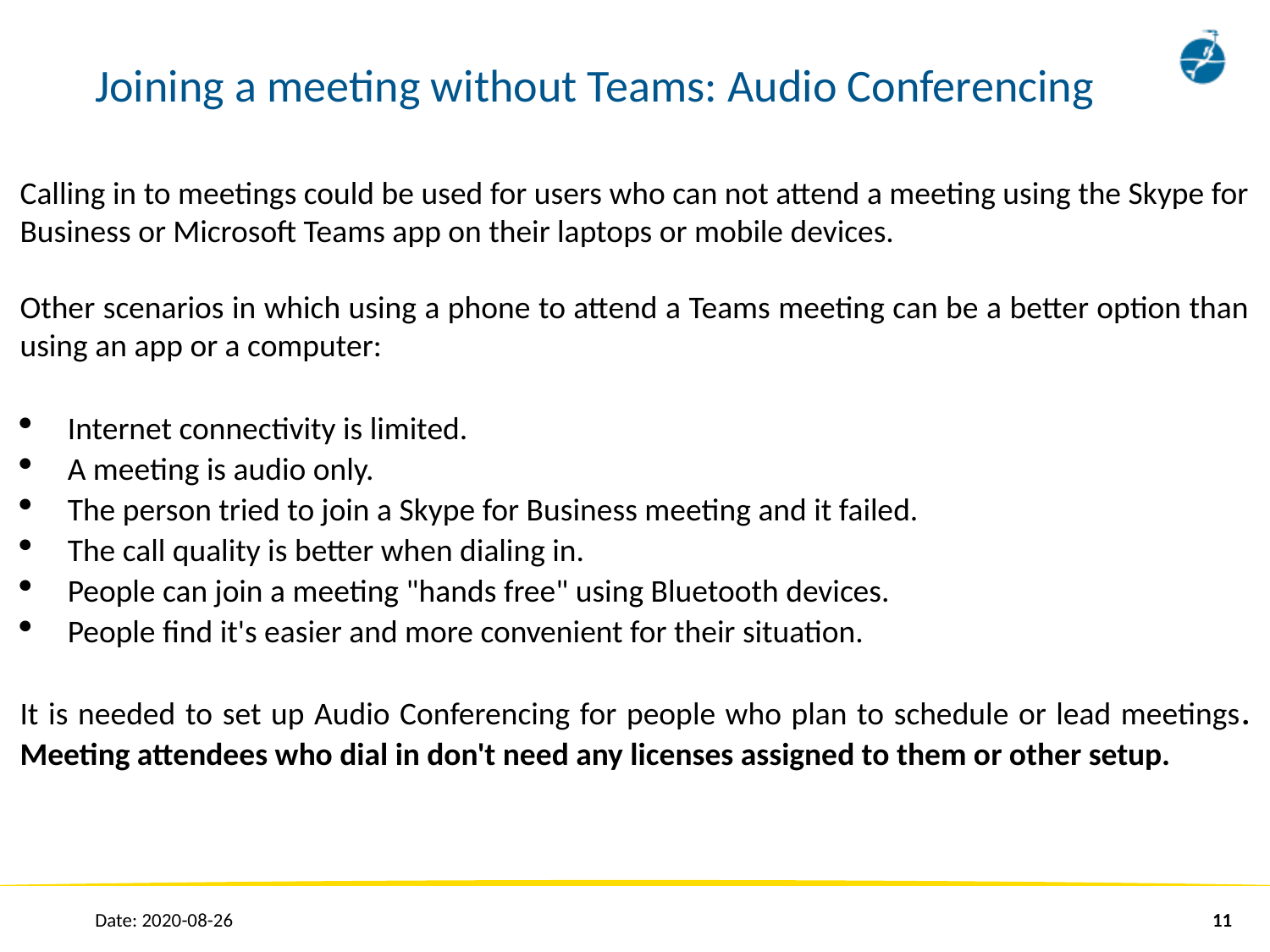

# Joining a meeting without Teams: Audio Conferencing
Calling in to meetings could be used for users who can not attend a meeting using the Skype for Business or Microsoft Teams app on their laptops or mobile devices.

Other scenarios in which using a phone to attend a Teams meeting can be a better option than using an app or a computer:

Internet connectivity is limited.
A meeting is audio only.
The person tried to join a Skype for Business meeting and it failed.
The call quality is better when dialing in.
People can join a meeting "hands free" using Bluetooth devices.
People find it's easier and more convenient for their situation.

It is needed to set up Audio Conferencing for people who plan to schedule or lead meetings. Meeting attendees who dial in don't need any licenses assigned to them or other setup.

Date: 2020-08-26
11